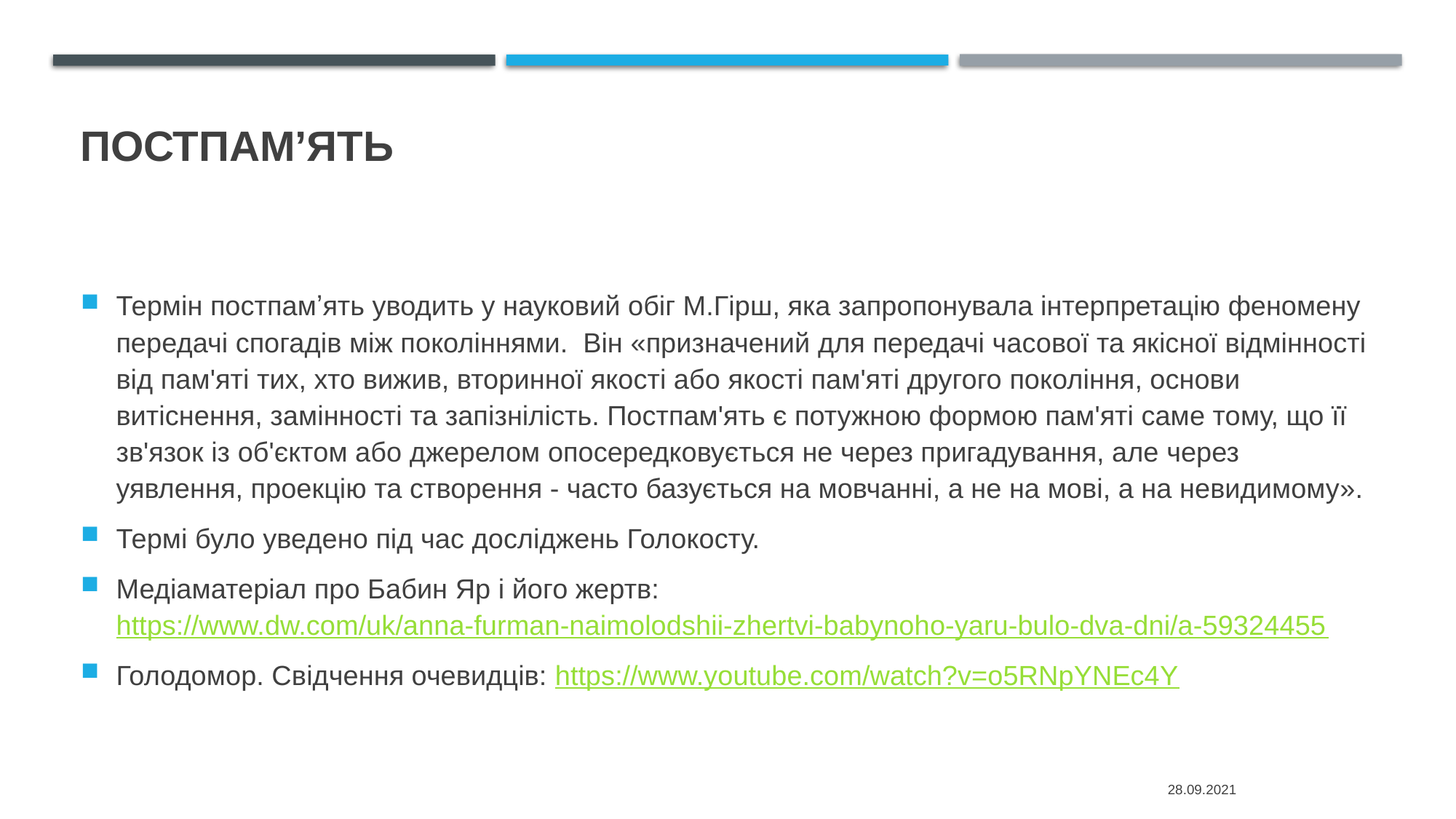

# Постпам’ять
Термін постпамʼять уводить у науковий обіг М.Гірш, яка запропонувала інтерпретацію феномену передачі спогадів між поколіннями.  Він «призначений для передачі часової та якісної відмінності від пам'яті тих, хто вижив, вторинної якості або якості пам'яті другого покоління, основи витіснення, замінності та запізнілість. Постпам'ять є потужною формою пам'яті саме тому, що її зв'язок із об'єктом або джерелом опосередковується не через пригадування, але через уявлення, проекцію та створення - часто базується на мовчанні, а не на мові, а на невидимому».
Термі було уведено під час досліджень Голокосту.
Медіаматеріал про Бабин Яр і його жертв: https://www.dw.com/uk/anna-furman-naimolodshii-zhertvi-babynoho-yaru-bulo-dva-dni/a-59324455
Голодомор. Свідчення очевидців: https://www.youtube.com/watch?v=o5RNpYNEc4Y

28.09.2021